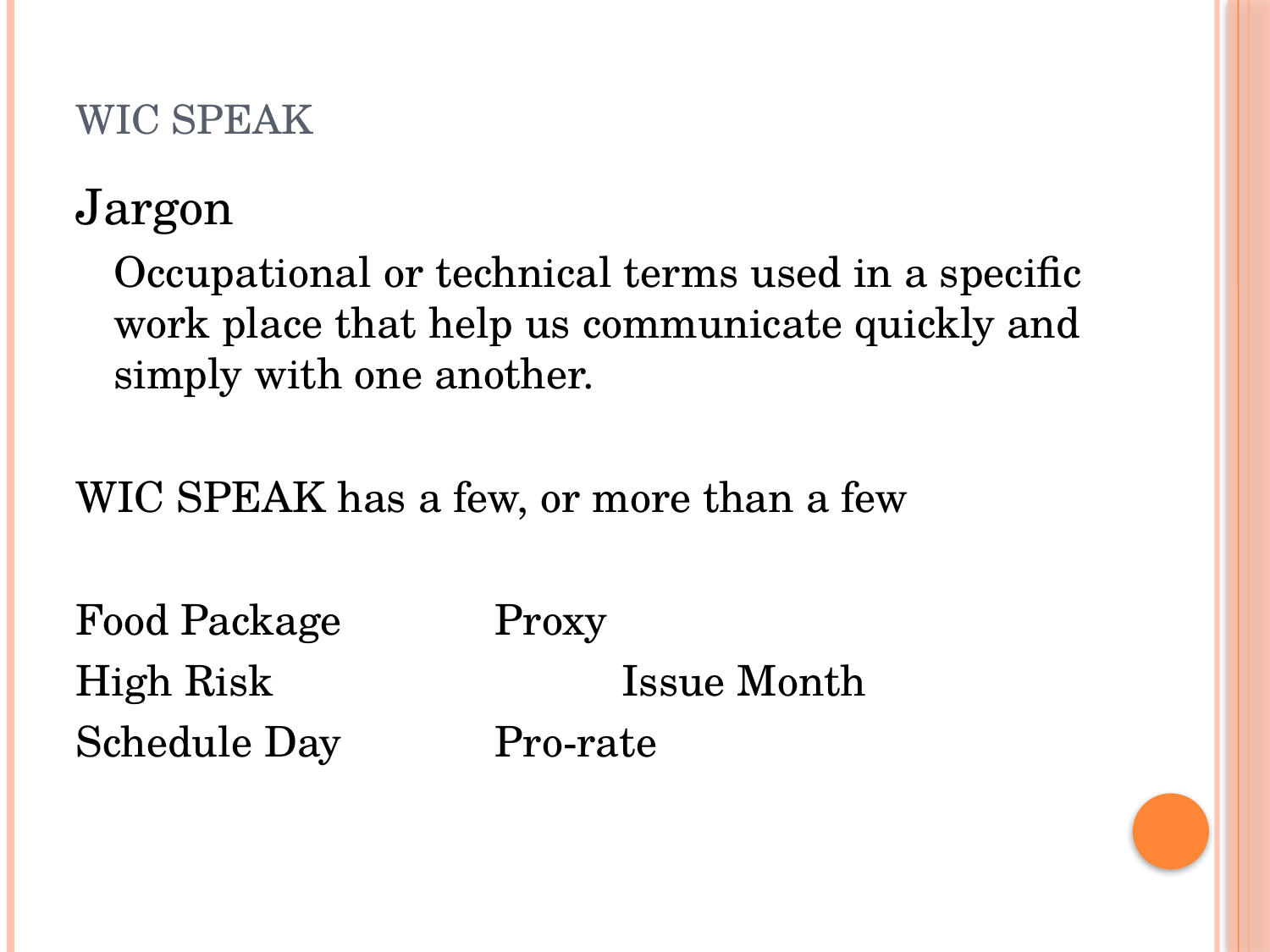

# WIC Speak
Jargon
	Occupational or technical terms used in a specific work place that help us communicate quickly and simply with one another.

WIC SPEAK has a few, or more than a few

Food Package		Proxy
High Risk			Issue Month
Schedule Day		Pro-rate